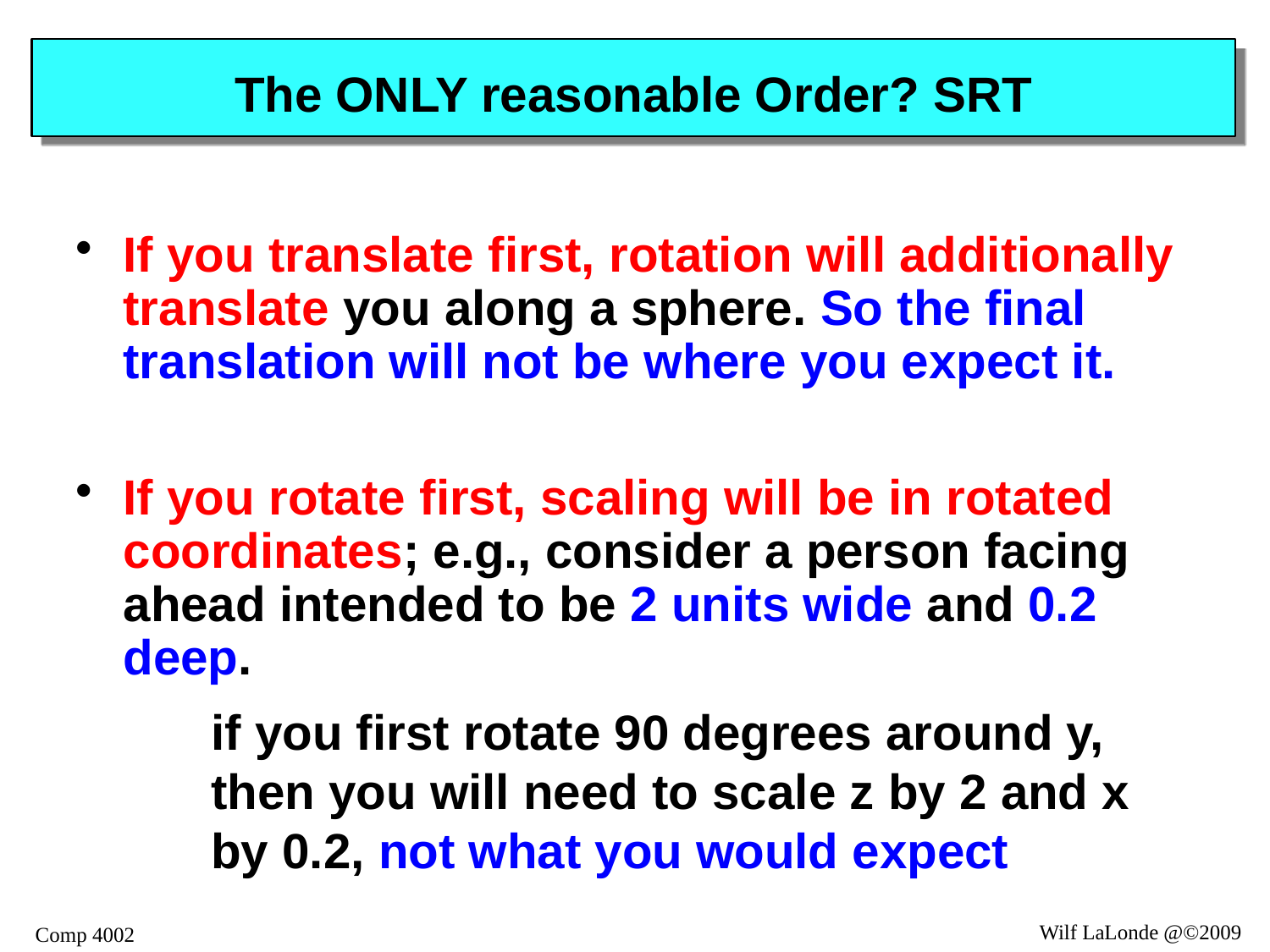

# The ONLY reasonable Order? SRT
If you translate first, rotation will additionally translate you along a sphere. So the final translation will not be where you expect it.

If you rotate first, scaling will be in rotated coordinates; e.g., consider a person facing ahead intended to be 2 units wide and 0.2 deep.
	if you first rotate 90 degrees around y, then you will need to scale z by 2 and x by 0.2, not what you would expect